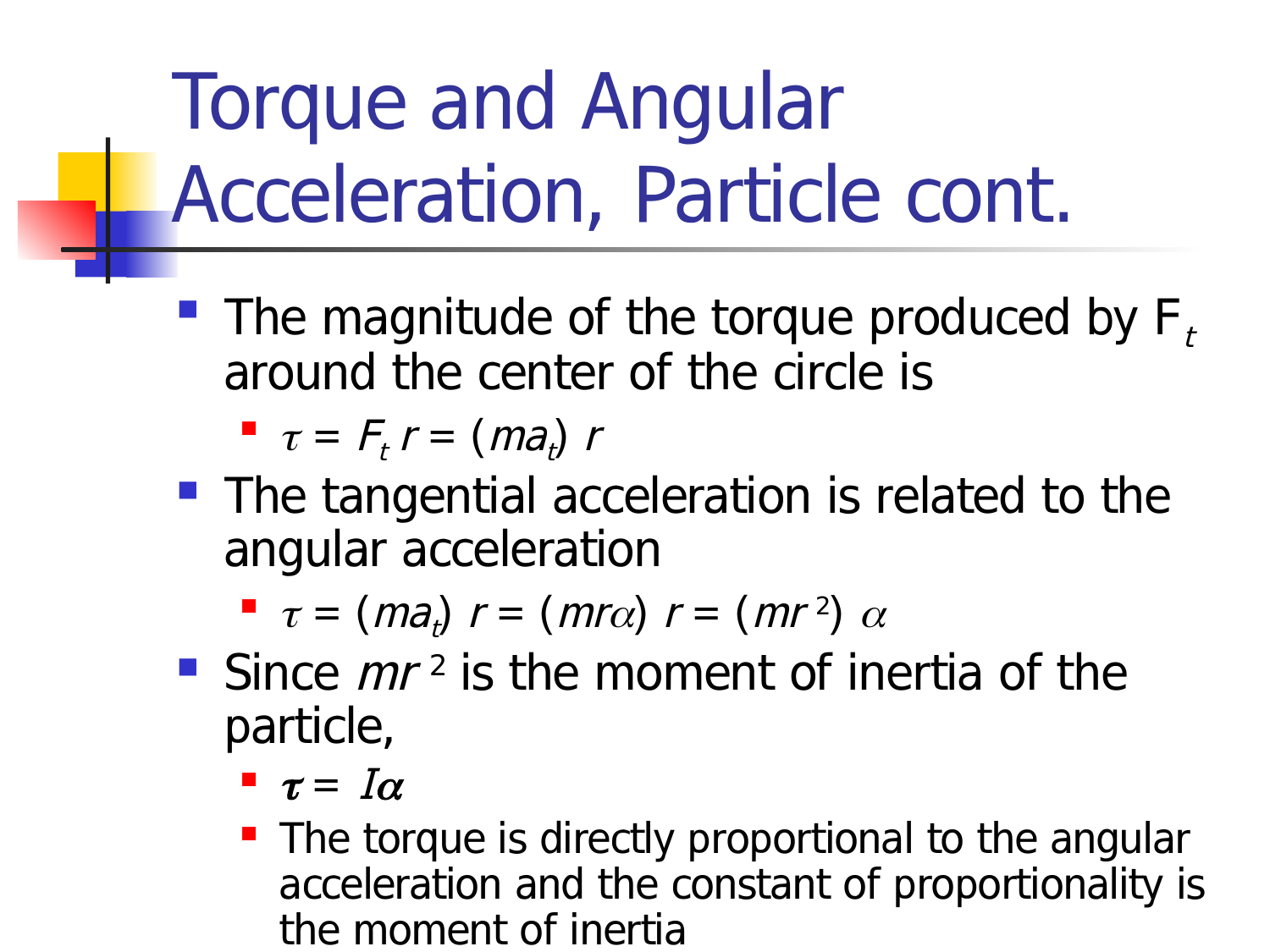

# Torque and Angular Acceleration, Particle cont.
The magnitude of the torque produced by Ft around the center of the circle is
τ = Ft r = (mat) r
The tangential acceleration is related to the angular acceleration
τ = (mat) r = (mrα) r = (mr 2) α
Since mr 2 is the moment of inertia of the particle,
τ = Iα
The torque is directly proportional to the angular acceleration and the constant of proportionality is the moment of inertia